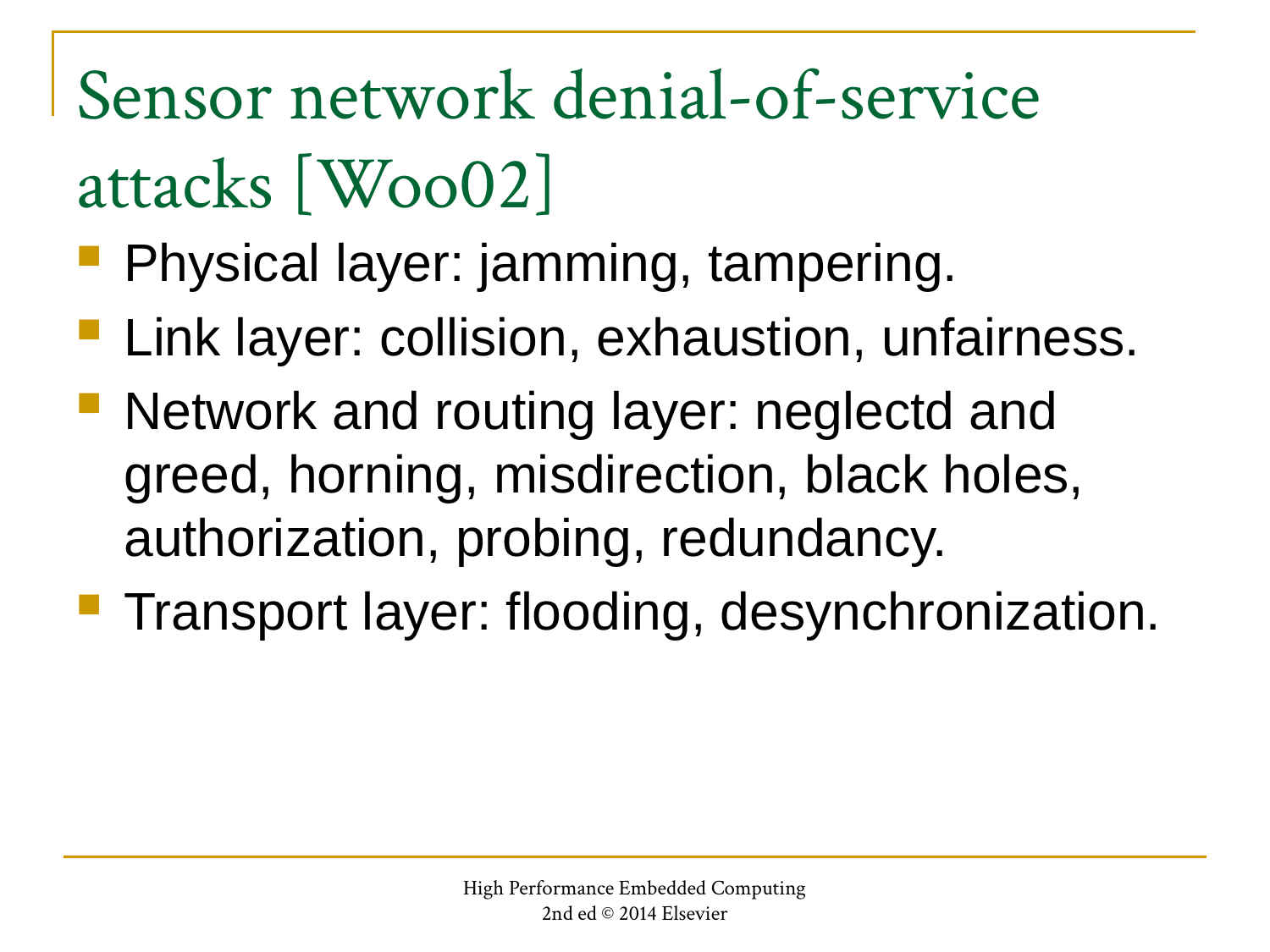

# Sensor network denial-of-service attacks [Woo02]
Physical layer: jamming, tampering.
Link layer: collision, exhaustion, unfairness.
Network and routing layer: neglectd and greed, horning, misdirection, black holes, authorization, probing, redundancy.
Transport layer: flooding, desynchronization.
High Performance Embedded Computing 2nd ed © 2014 Elsevier